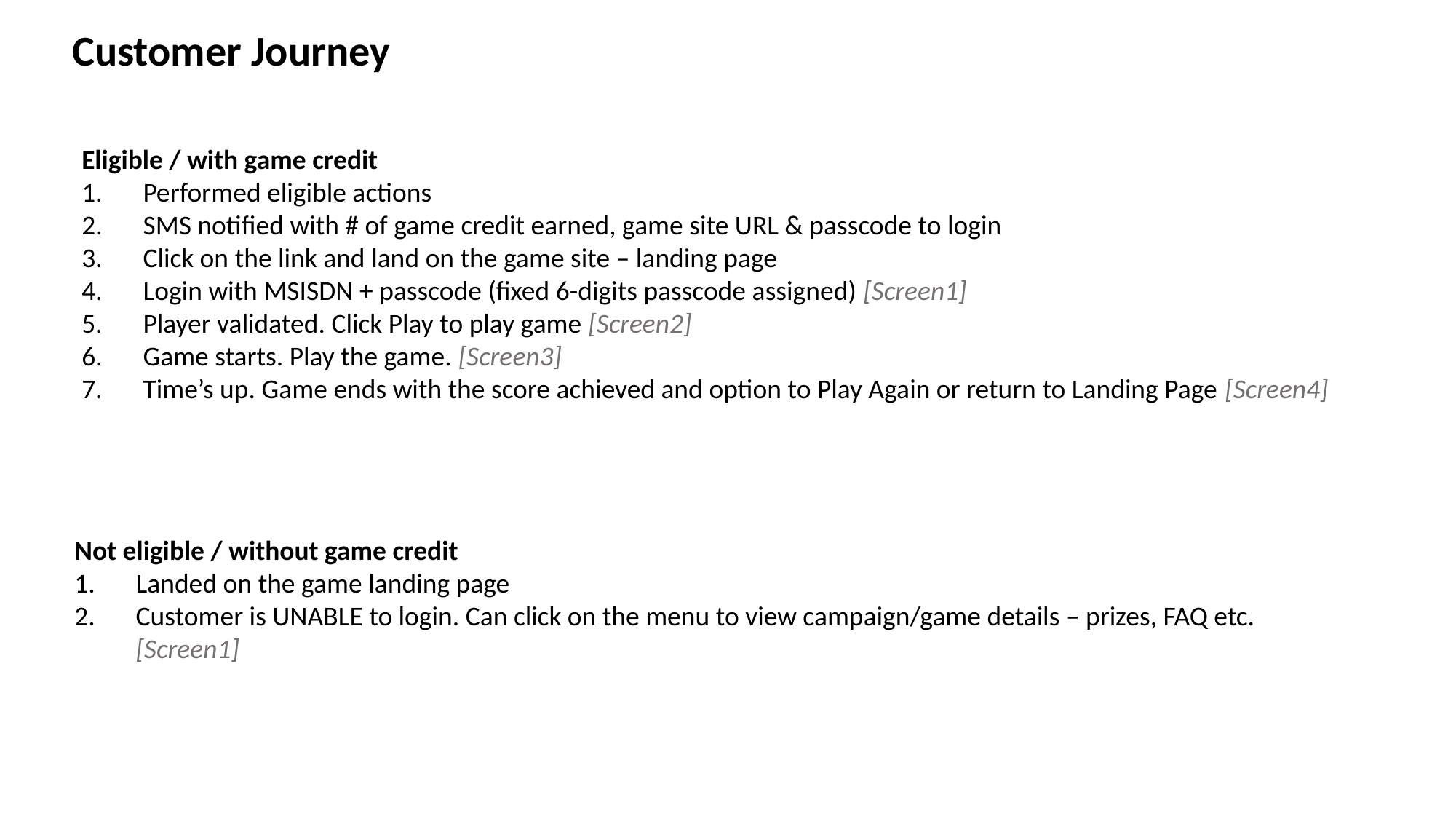

Customer Journey
Eligible / with game credit
Performed eligible actions
SMS notified with # of game credit earned, game site URL & passcode to login
Click on the link and land on the game site – landing page
Login with MSISDN + passcode (fixed 6-digits passcode assigned) [Screen1]
Player validated. Click Play to play game [Screen2]
Game starts. Play the game. [Screen3]
Time’s up. Game ends with the score achieved and option to Play Again or return to Landing Page [Screen4]

Not eligible / without game credit
Landed on the game landing page
Customer is UNABLE to login. Can click on the menu to view campaign/game details – prizes, FAQ etc. [Screen1]